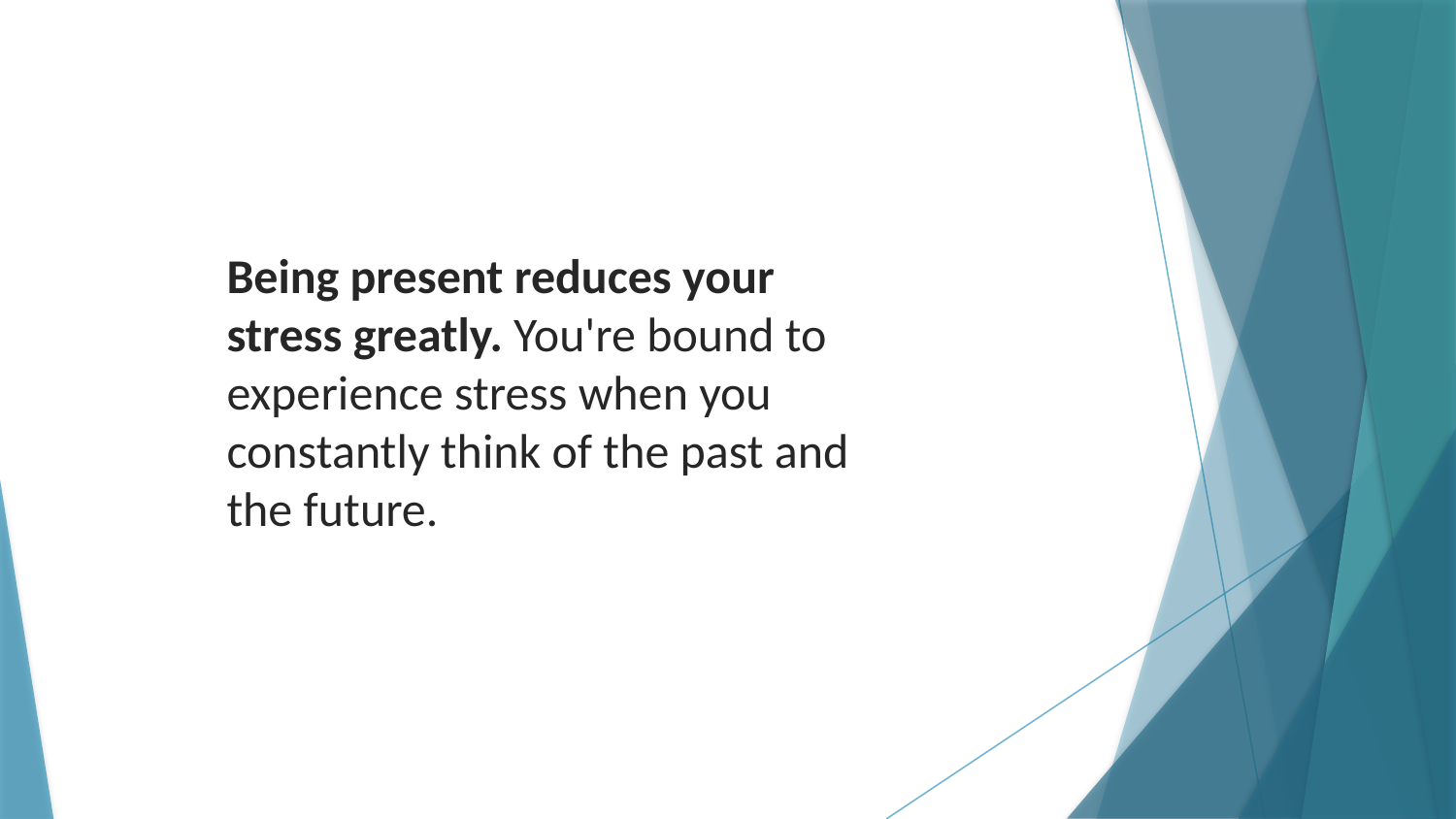

Being present reduces your stress greatly. You're bound to experience stress when you constantly think of the past and the future.